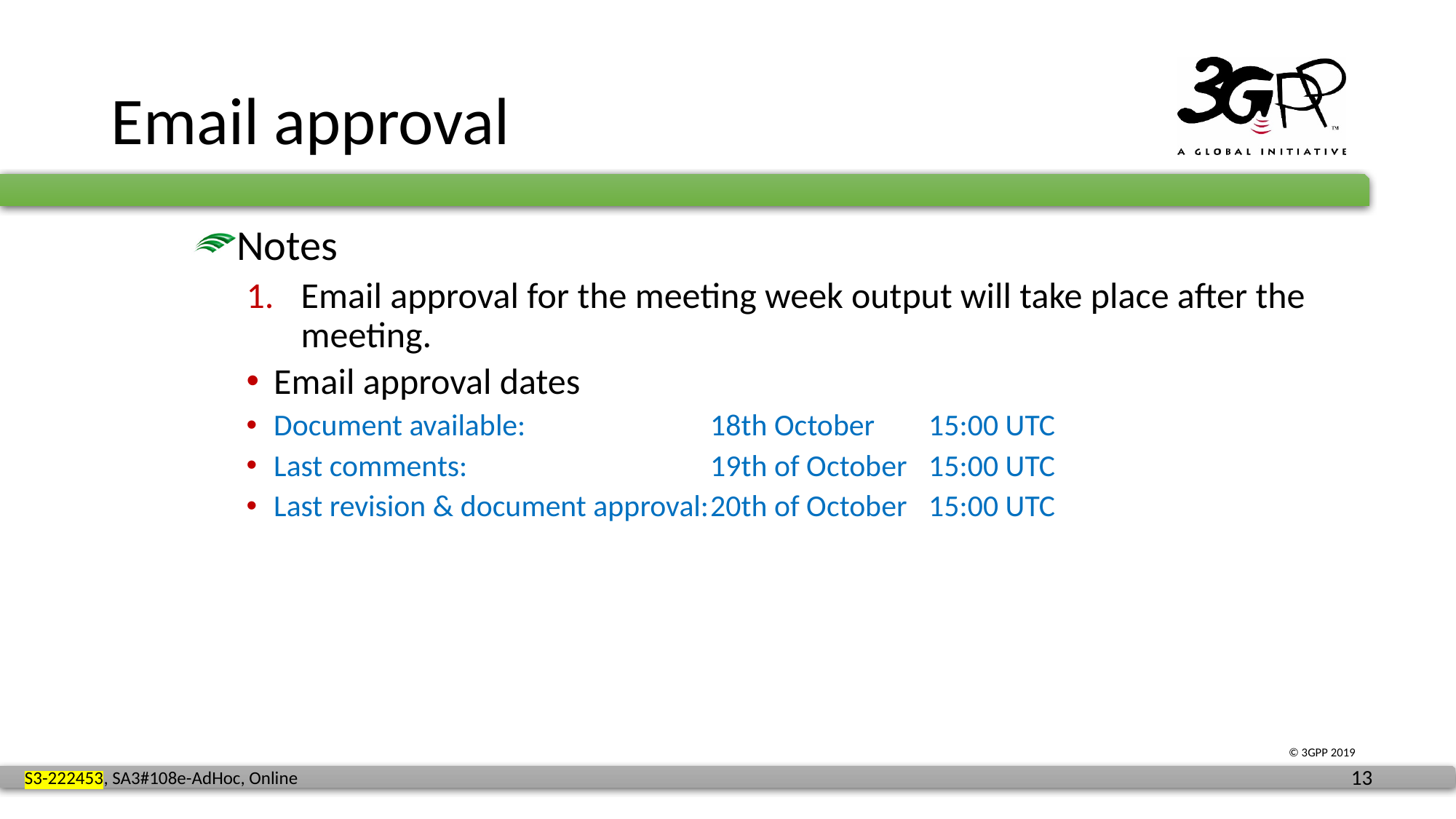

# Email approval
Notes
Email approval for the meeting week output will take place after the meeting.
Email approval dates
Document available:		18th October	15:00 UTC
Last comments: 			19th of October	15:00 UTC
Last revision & document approval:	20th of October	15:00 UTC